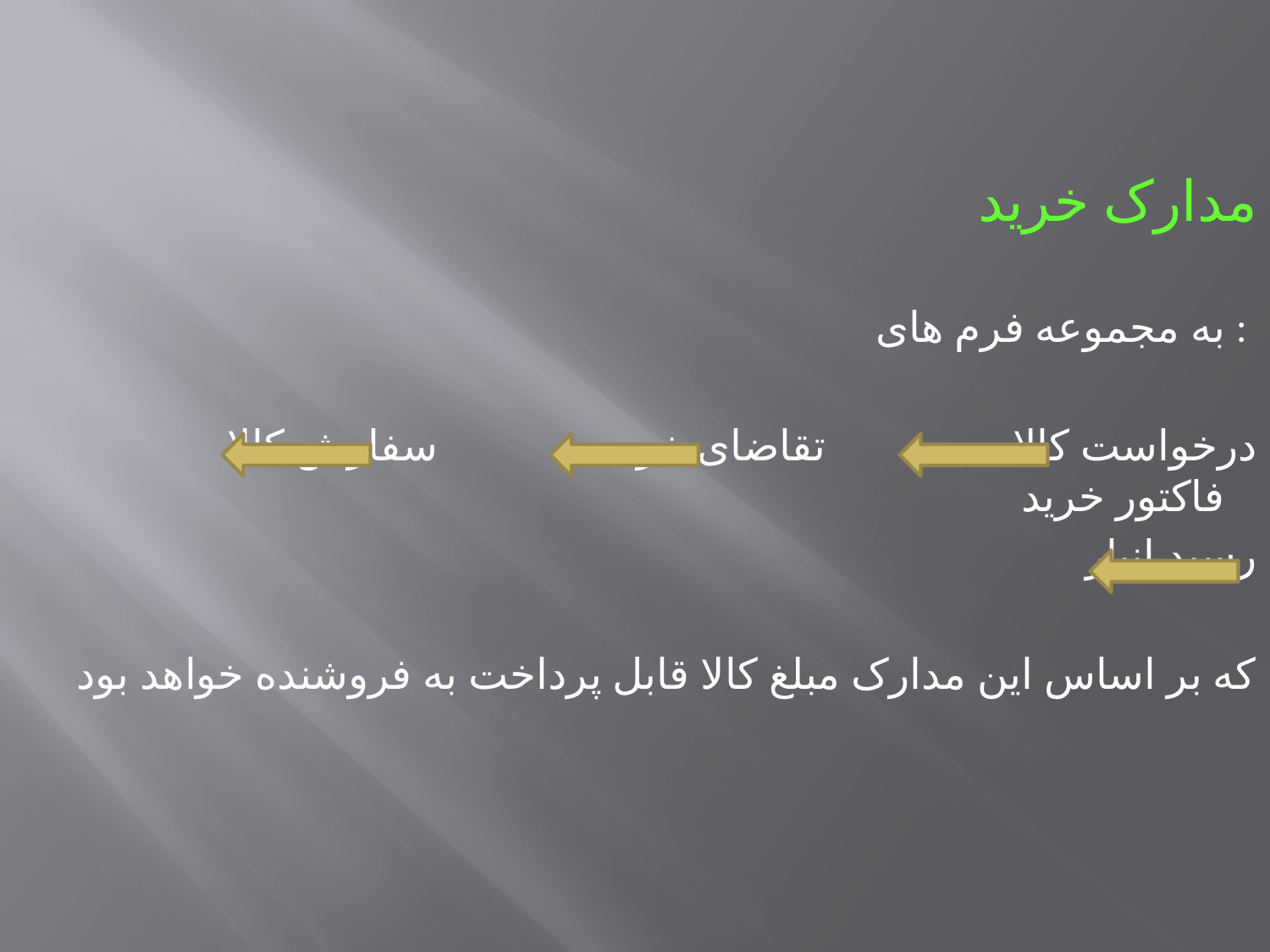

مدارک خرید

به مجموعه فرم های :

درخواست کالا                 تقاضای خرید               سفارش کالا               فاکتور خرید
                 رسید انبار

که بر اساس این مدارک مبلغ کالا قابل پرداخت به فروشنده خواهد بود